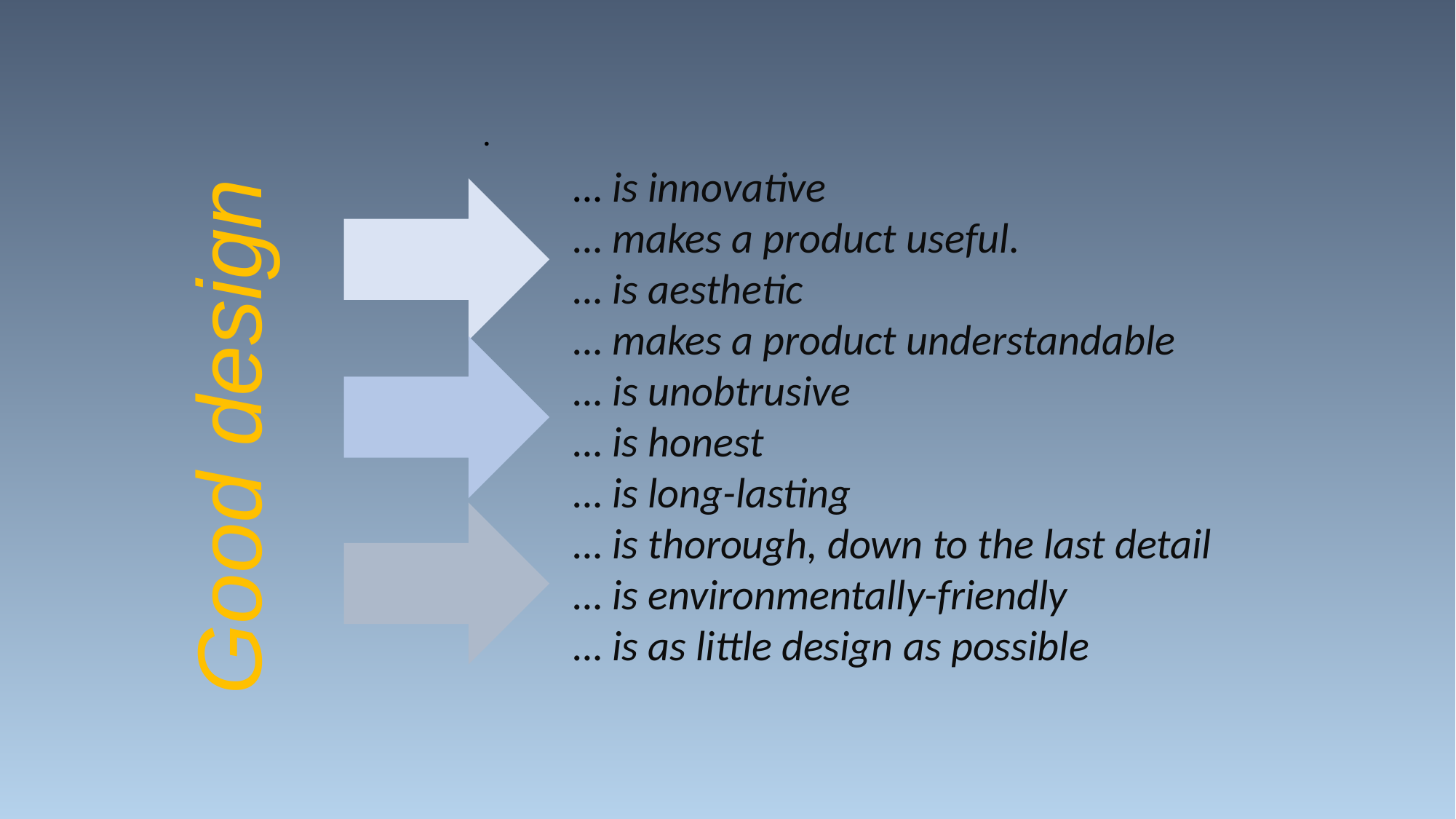

.
… is innovative
… makes a product useful.
… is aesthetic
… makes a product understandable
… is unobtrusive
… is honest
… is long-lasting
… is thorough, down to the last detail
… is environmentally-friendly
… is as little design as possible

Good design